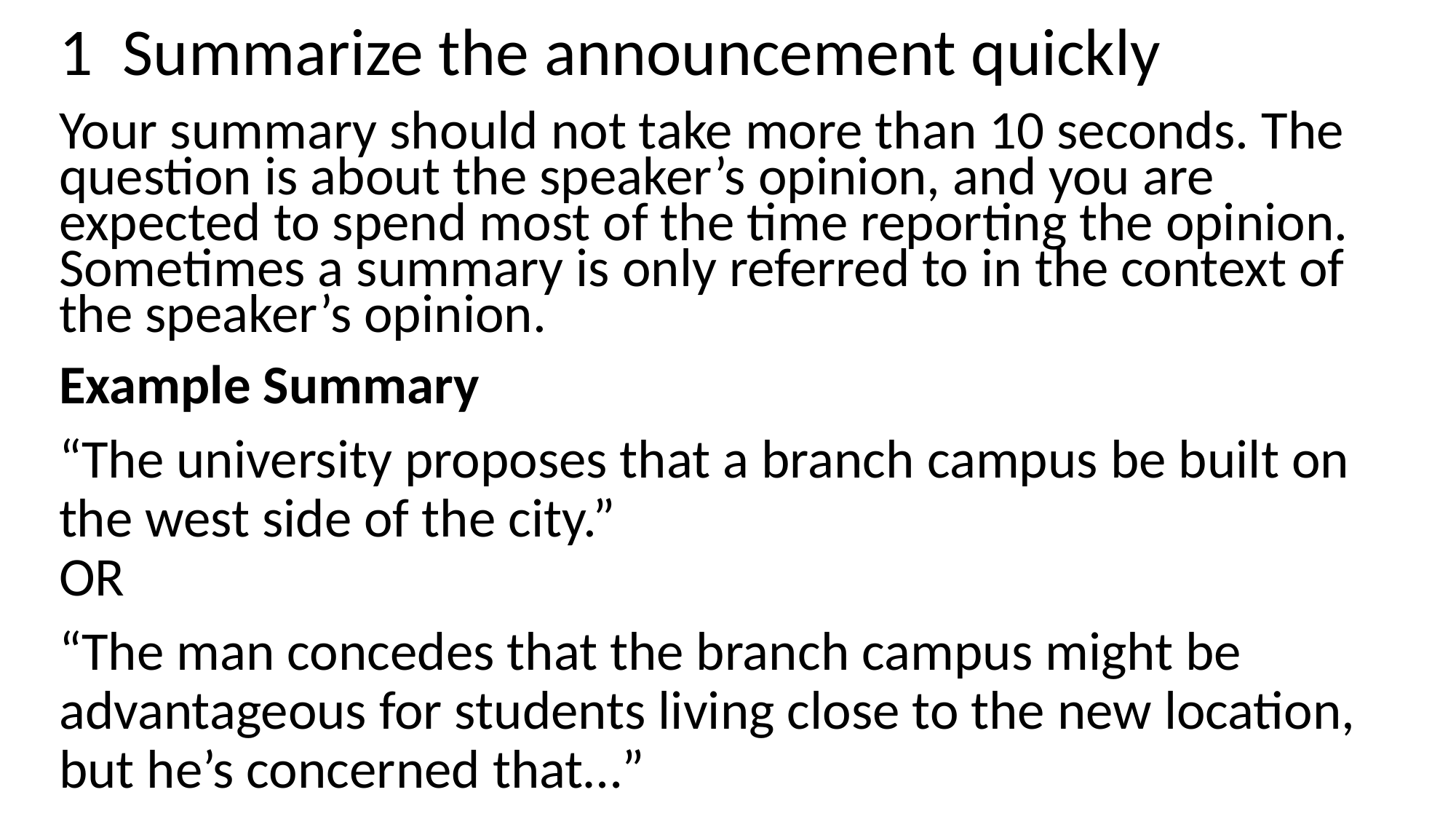

# 1  Summarize the announcement quickly
Your summary should not take more than 10 seconds. The question is about the speaker’s opinion, and you are expected to spend most of the time reporting the opinion.
Sometimes a summary is only referred to in the context of the speaker’s opinion.
Example Summary
“The university proposes that a branch campus be built on the west side of the city.”
OR
“The man concedes that the branch campus might be advantageous for students living close to the new location, but he’s concerned that…”